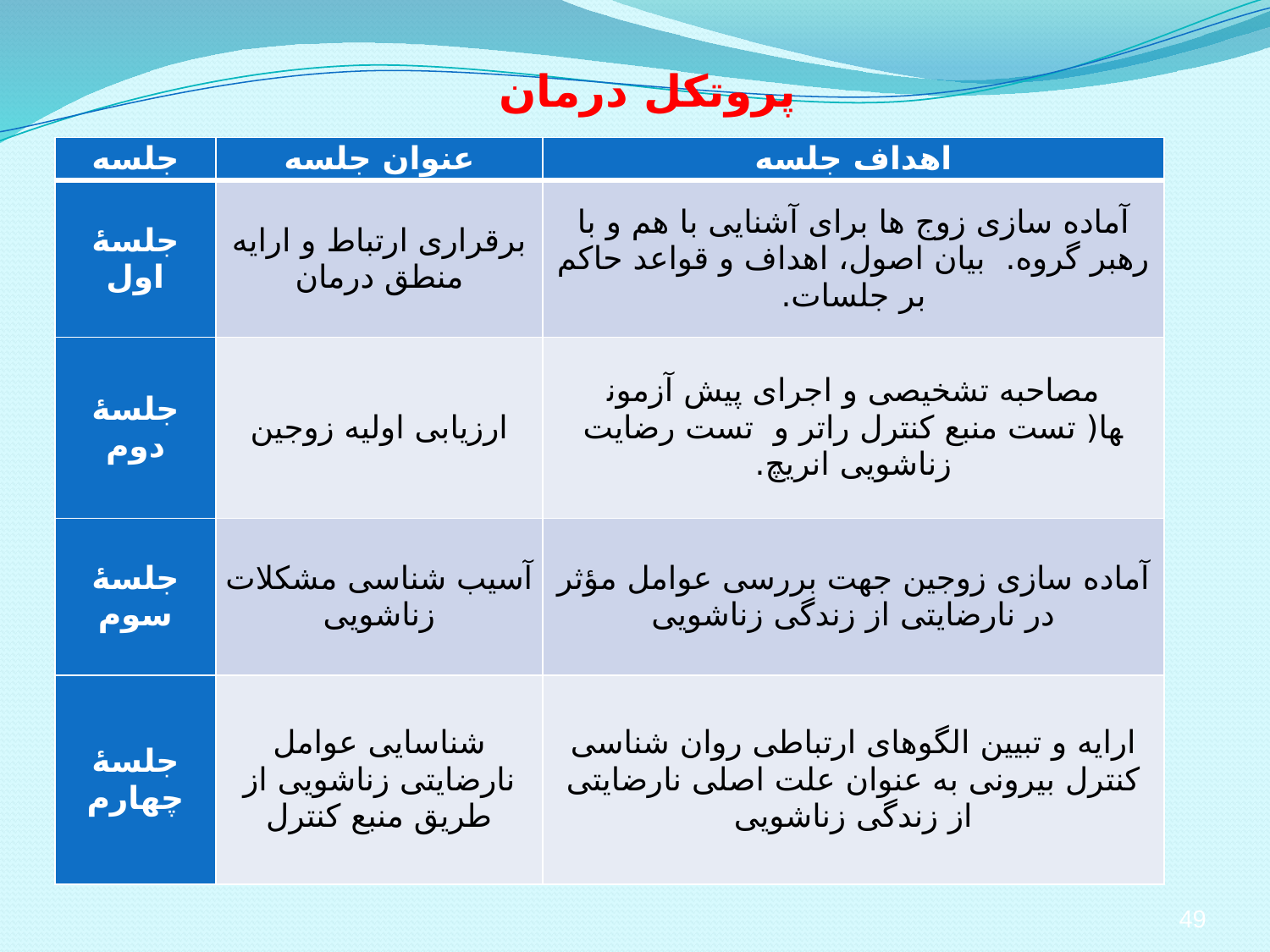

# پروتکل درمان
| جلسه | عنوان جلسه | اهداف جلسه |
| --- | --- | --- |
| جلسۀ اول | برقراری ارتباط و ارایه منطق درمان | آماده سازی زوج ها برای آشنایی با هم و با رهبر گروه. بیان اصول، اهداف و قواعد حاکم بر جلسات. |
| جلسۀ دوم | ارزیابی اولیه زوجین | مصاحبه تشخیصی و اجرای پیش آزمون­ها( تست منبع کنترل راتر و تست رضایت زناشویی انریچ. |
| جلسۀ سوم | آسیب شناسی مشکلات زناشویی | آماده سازی زوجین جهت بررسی عوامل مؤثر در نارضایتی از زندگی زناشویی |
| جلسۀ چهارم | شناسایی عوامل نارضایتی زناشویی از طریق منبع کنترل | ارایه و تبیین الگوهای ارتباطی روان شناسی کنترل بیرونی به عنوان علت اصلی نارضایتی از زندگی زناشویی |
49